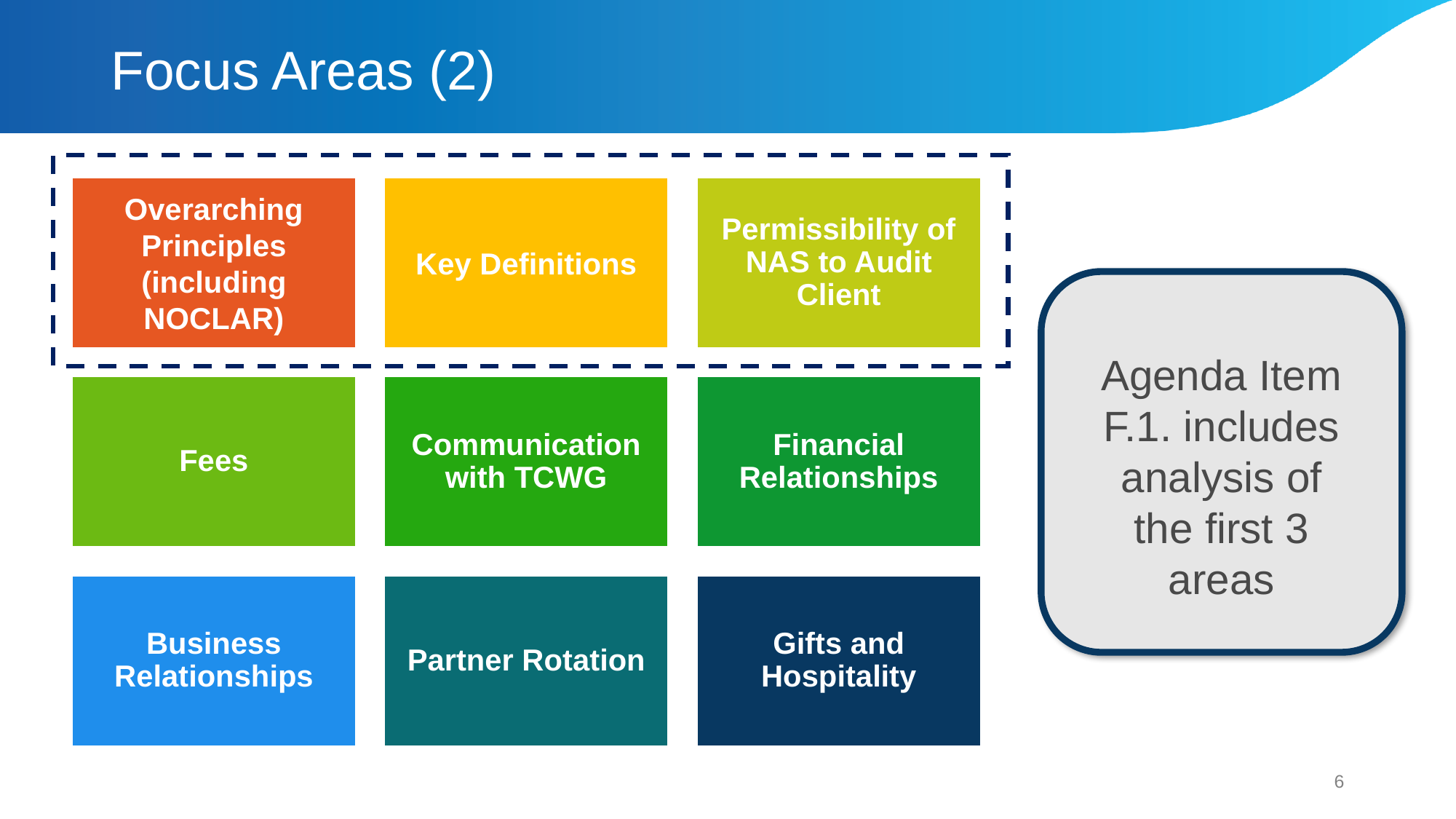

# Focus Areas (2)

Overarching Principles (including NOCLAR)
Key Definitions
Permissibility of NAS to Audit Client
Fees
Communication with TCWG
Financial Relationships
Business Relationships
Partner Rotation
Gifts and Hospitality

Agenda Item F.1. includes analysis of the first 3 areas
6